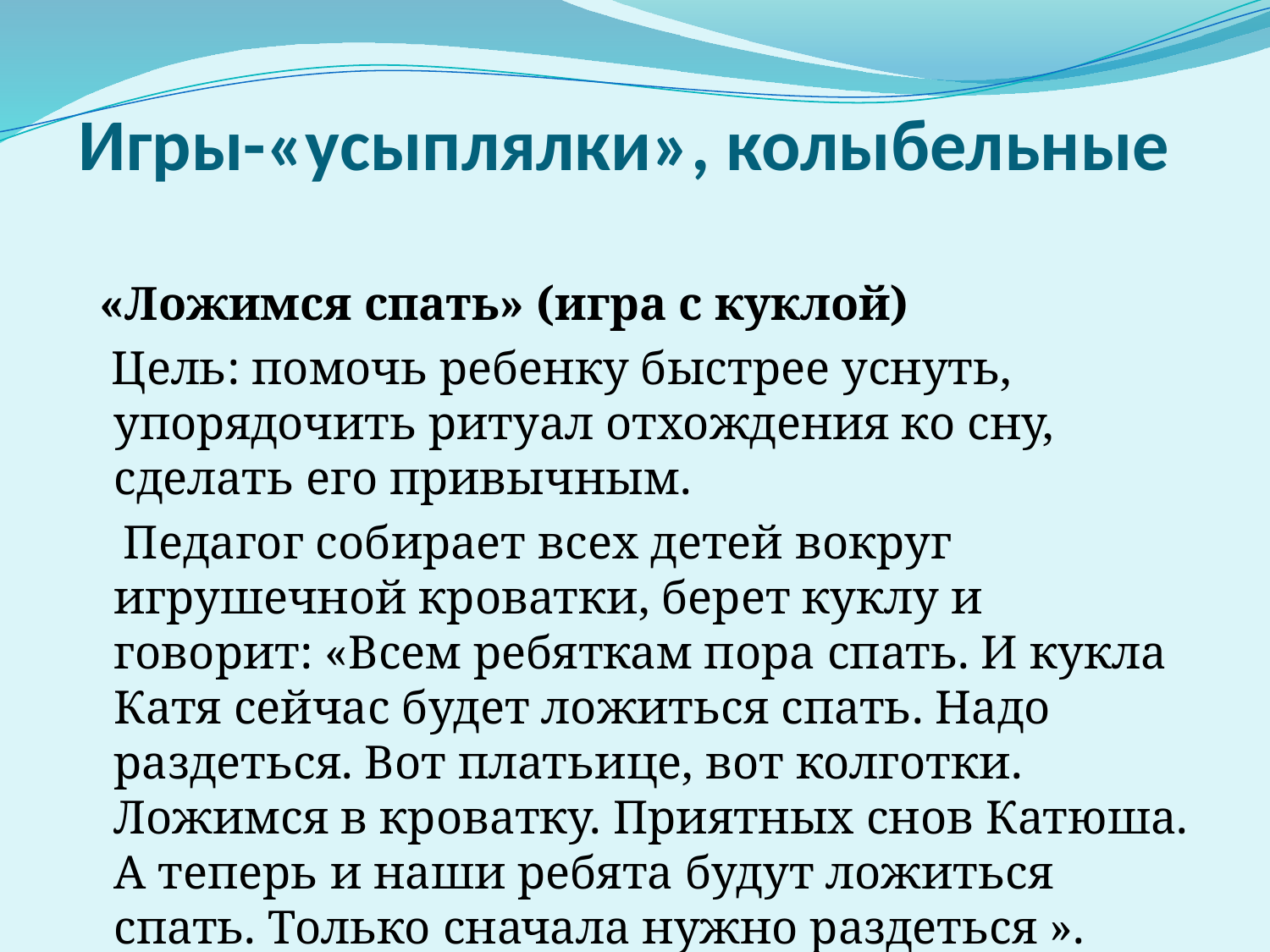

# Игры-«усыплялки», колыбельные
  «Ложимся спать» (игра с куклой)
   Цель: помочь ребенку быстрее уснуть, упорядочить ритуал отхождения ко сну, сделать его привычным.
    Педагог собирает всех детей вокруг игрушечной кроватки, берет куклу и говорит: «Всем ребяткам пора спать. И кукла Катя сейчас будет ложиться спать. Надо раздеться. Вот платьице, вот колготки. Ложимся в кроватку. Приятных снов Катюша. А теперь и наши ребята будут ложиться спать. Только сначала нужно раздеться ».